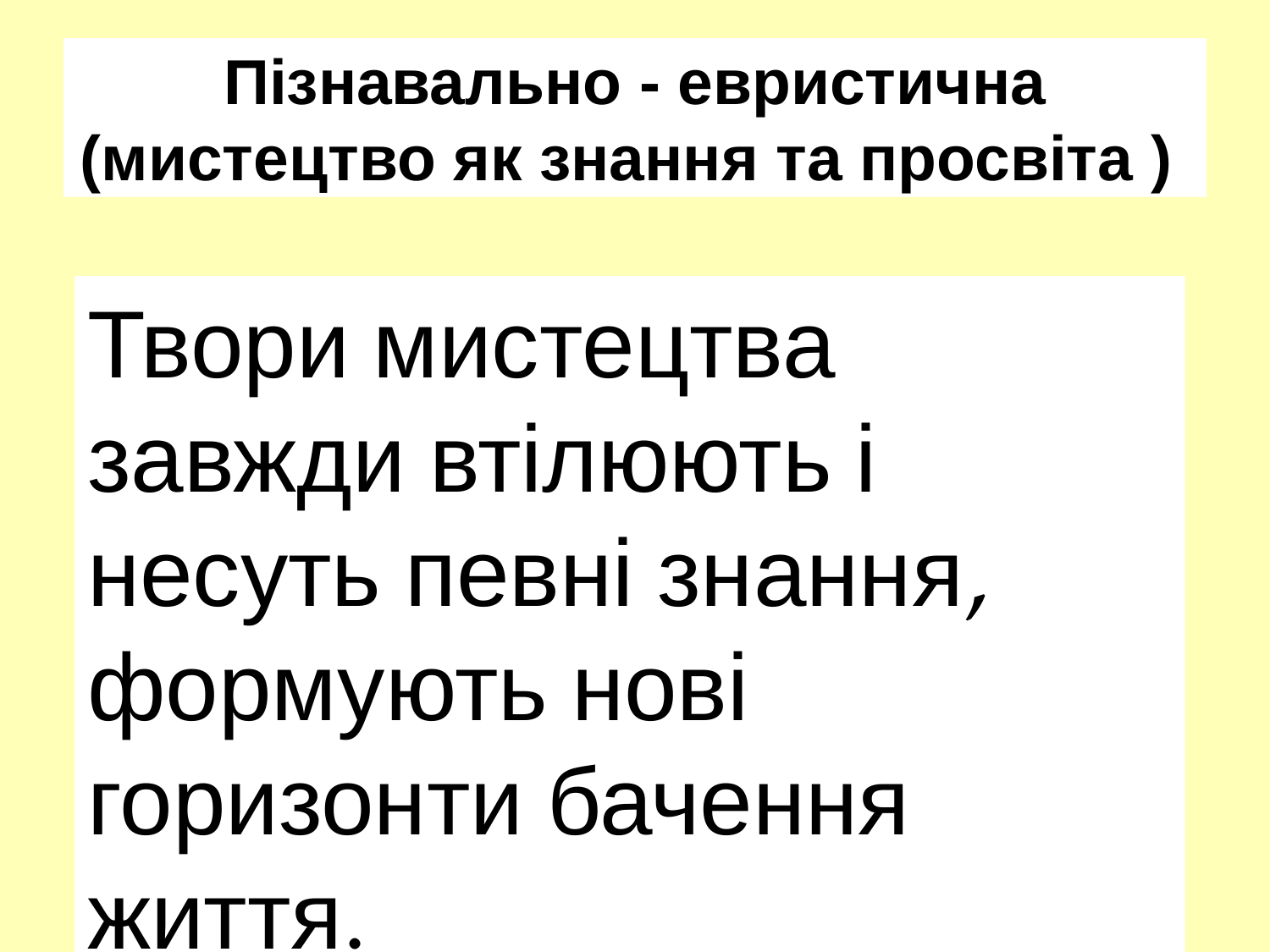

# Пізнавально - евристична (мистецтво як знання та просвіта )
Твори мистецтва завжди втілюють і несуть певні знання, формують нові горизонти бачення життя.